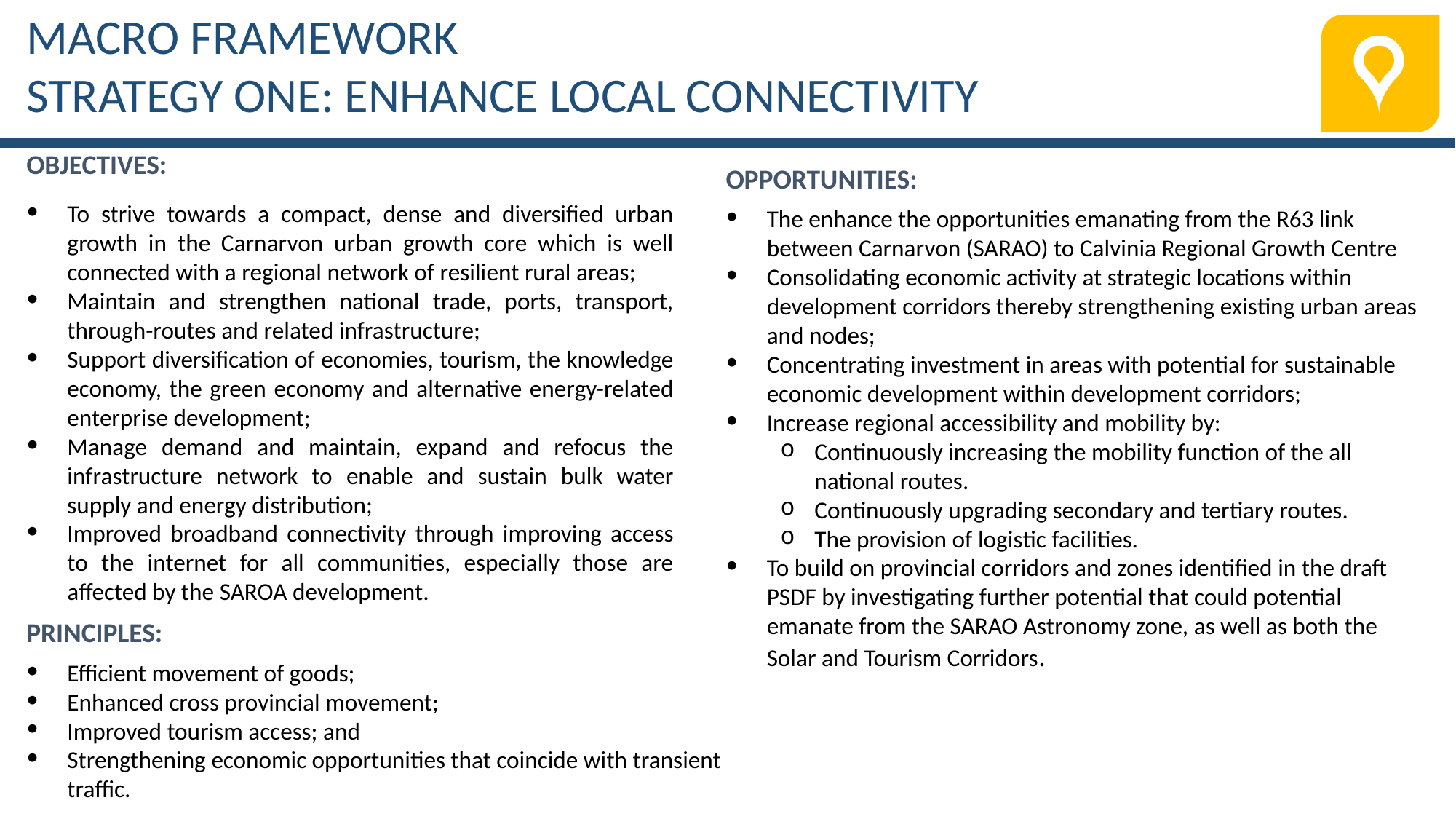

MACRO FRAMEWORK
STRATEGY ONE: ENHANCE LOCAL CONNECTIVITY

Objectives:
To strive towards a compact, dense and diversified urban growth in the Carnarvon urban growth core which is well connected with a regional network of resilient rural areas;
Maintain and strengthen national trade, ports, transport, through-routes and related infrastructure;
Support diversification of economies, tourism, the knowledge economy, the green economy and alternative energy-related enterprise development;
Manage demand and maintain, expand and refocus the infrastructure network to enable and sustain bulk water supply and energy distribution;
Improved broadband connectivity through improving access to the internet for all communities, especially those are affected by the SAROA development.

Opportunities:
The enhance the opportunities emanating from the R63 link between Carnarvon (SARAO) to Calvinia Regional Growth Centre
Consolidating economic activity at strategic locations within development corridors thereby strengthening existing urban areas and nodes;
Concentrating investment in areas with potential for sustainable economic development within development corridors;
Increase regional accessibility and mobility by:
Continuously increasing the mobility function of the all national routes.
Continuously upgrading secondary and tertiary routes.
The provision of logistic facilities.
To build on provincial corridors and zones identified in the draft PSDF by investigating further potential that could potential emanate from the SARAO Astronomy zone, as well as both the Solar and Tourism Corridors.
Principles:
Efficient movement of goods;
Enhanced cross provincial movement;
Improved tourism access; and
Strengthening economic opportunities that coincide with transient traffic.